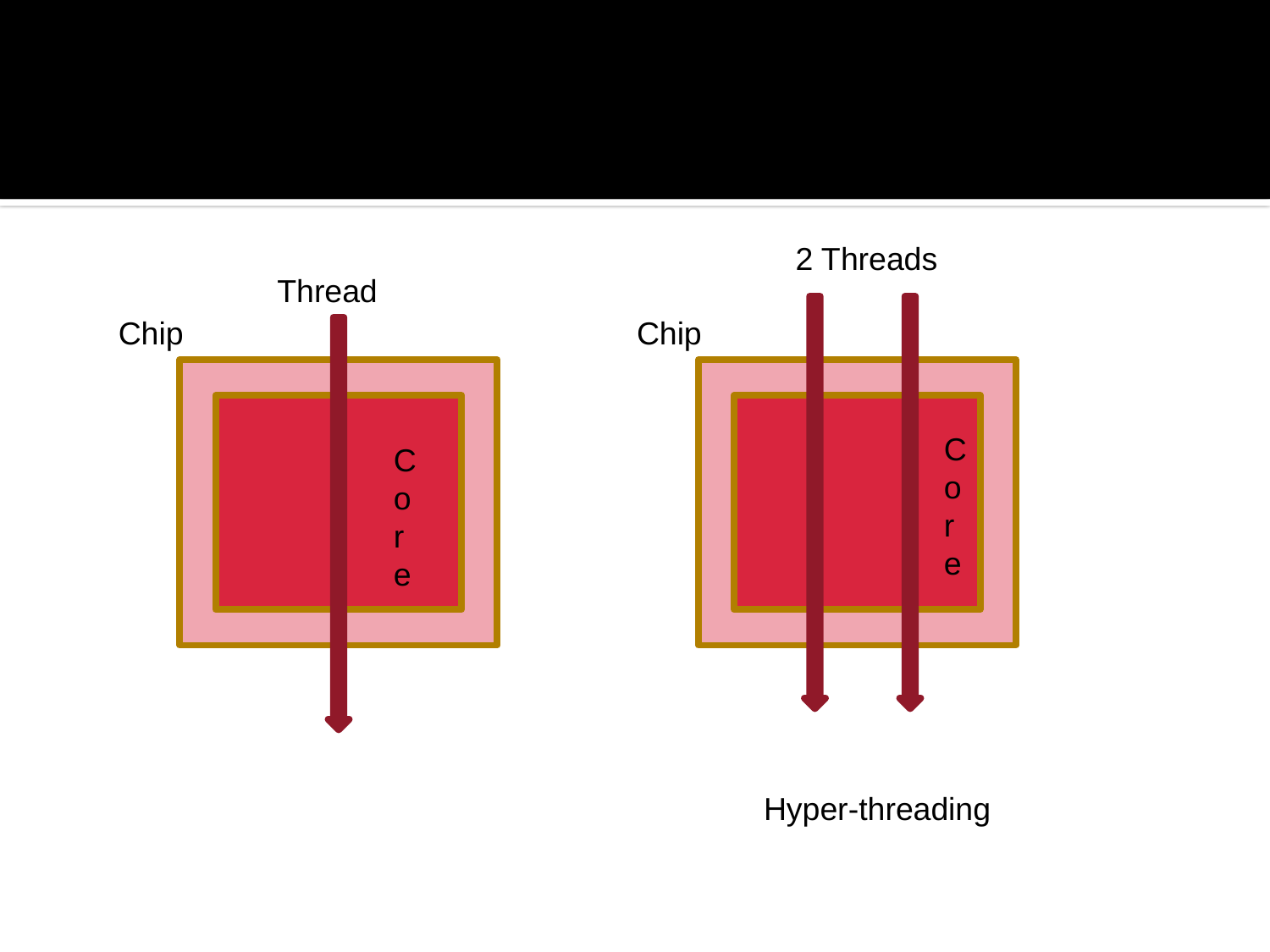

2 Threads
Thread

Chip
Chip

Cor
e
Cor
e
Hyper-threading